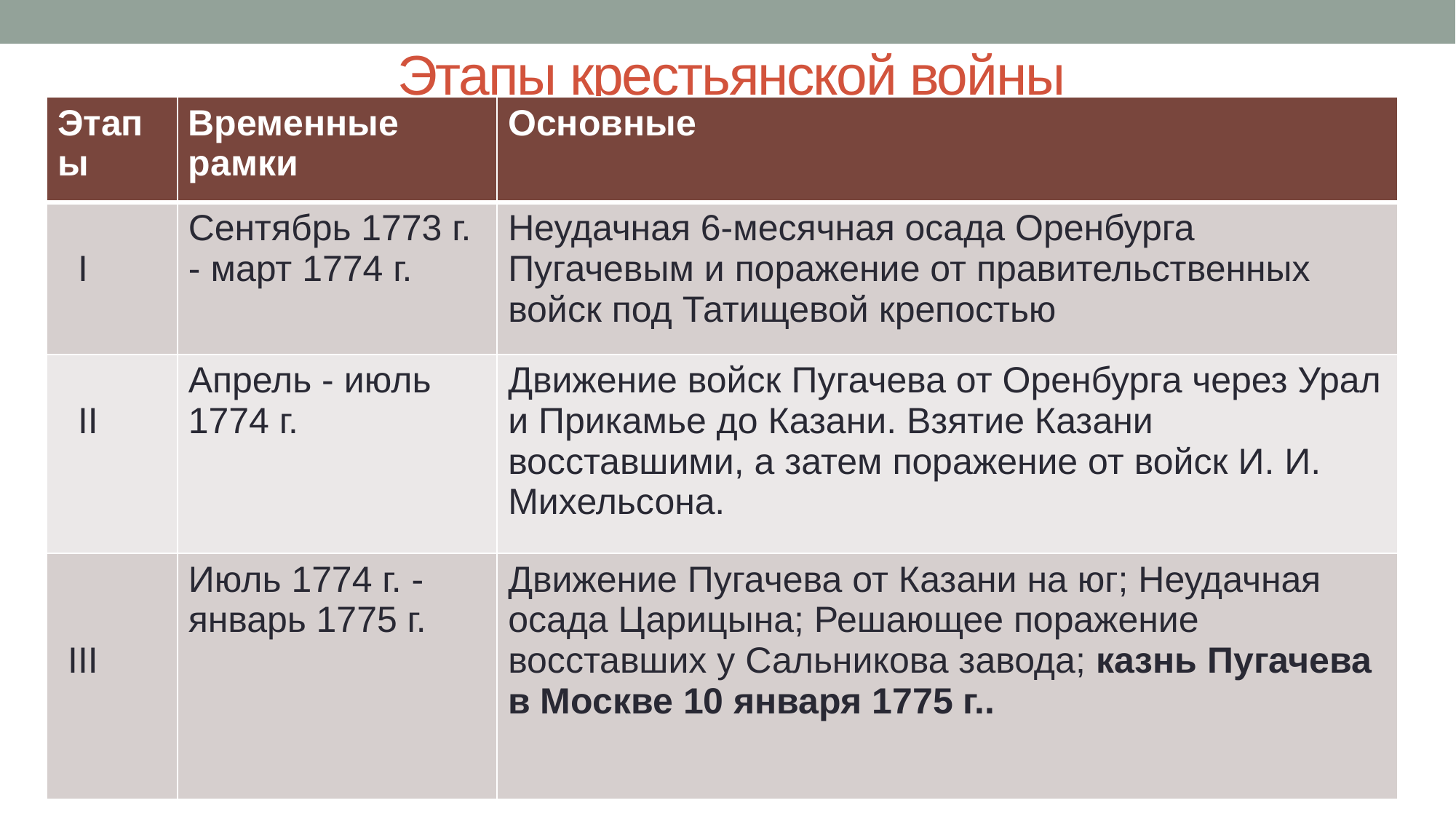

# Этапы крестьянской войны
| Этапы | Временные рамки | Основные |
| --- | --- | --- |
| I | Сентябрь 1773 г. - март 1774 г. | Неудачная 6-месячная осада Оренбурга Пугачевым и поражение от правительственных войск под Татищевой крепостью |
| II | Апрель - июль 1774 г. | Движение войск Пугачева от Оренбурга через Урал и Прикамье до Казани. Взятие Казани восставшими, а затем поражение от войск И. И. Михельсона. |
| III | Июль 1774 г. -январь 1775 г. | Движение Пугачева от Казани на юг; Неудачная осада Царицына; Решающее поражение восставших у Сальникова завода; казнь Пугачева в Москве 10 января 1775 г.. |